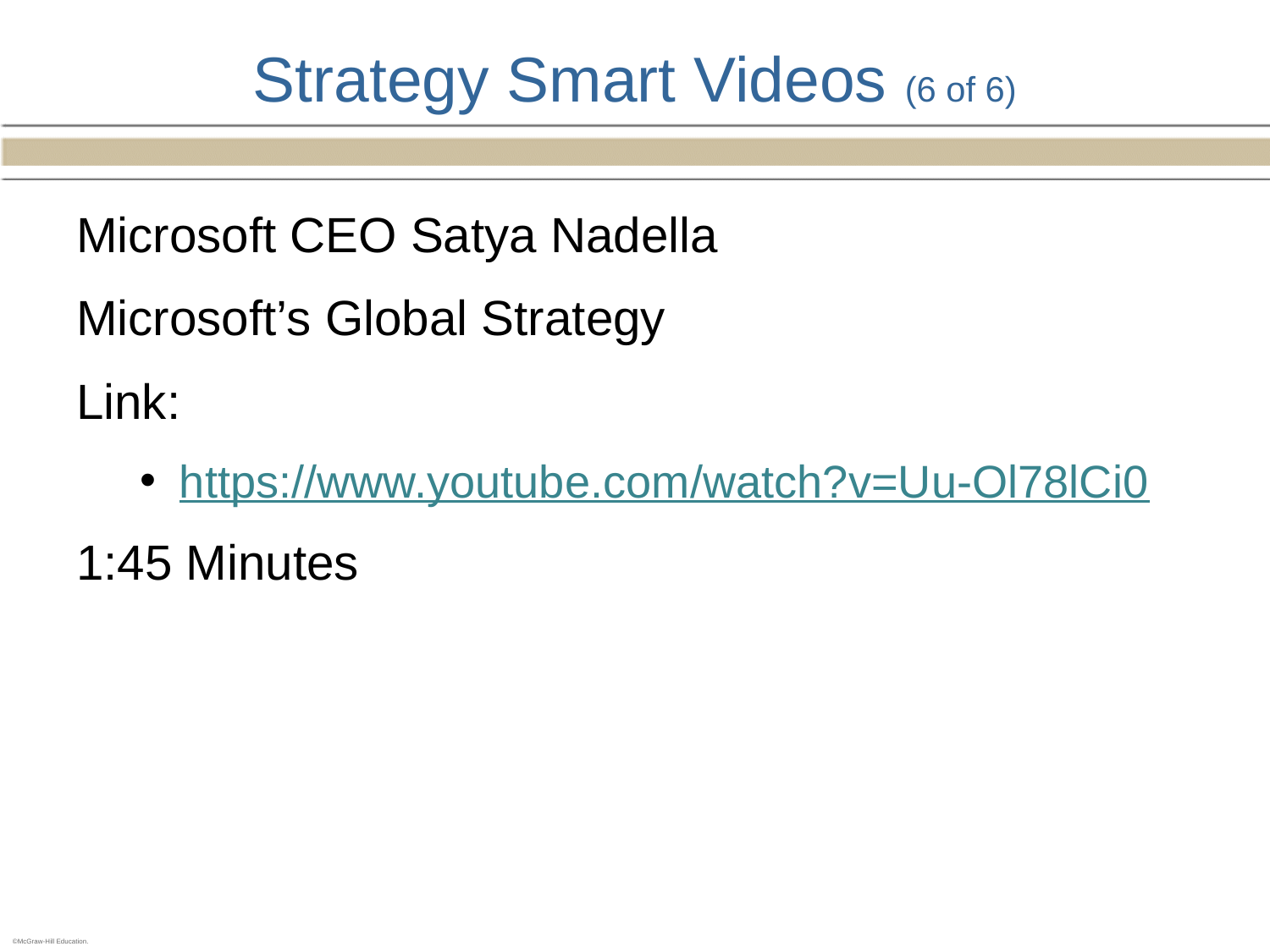

# Strategy Smart Videos (6 of 6)
Microsoft CEO Satya Nadella
Microsoft’s Global Strategy
Link:
https://www.youtube.com/watch?v=Uu-Ol78lCi0
1:45 Minutes